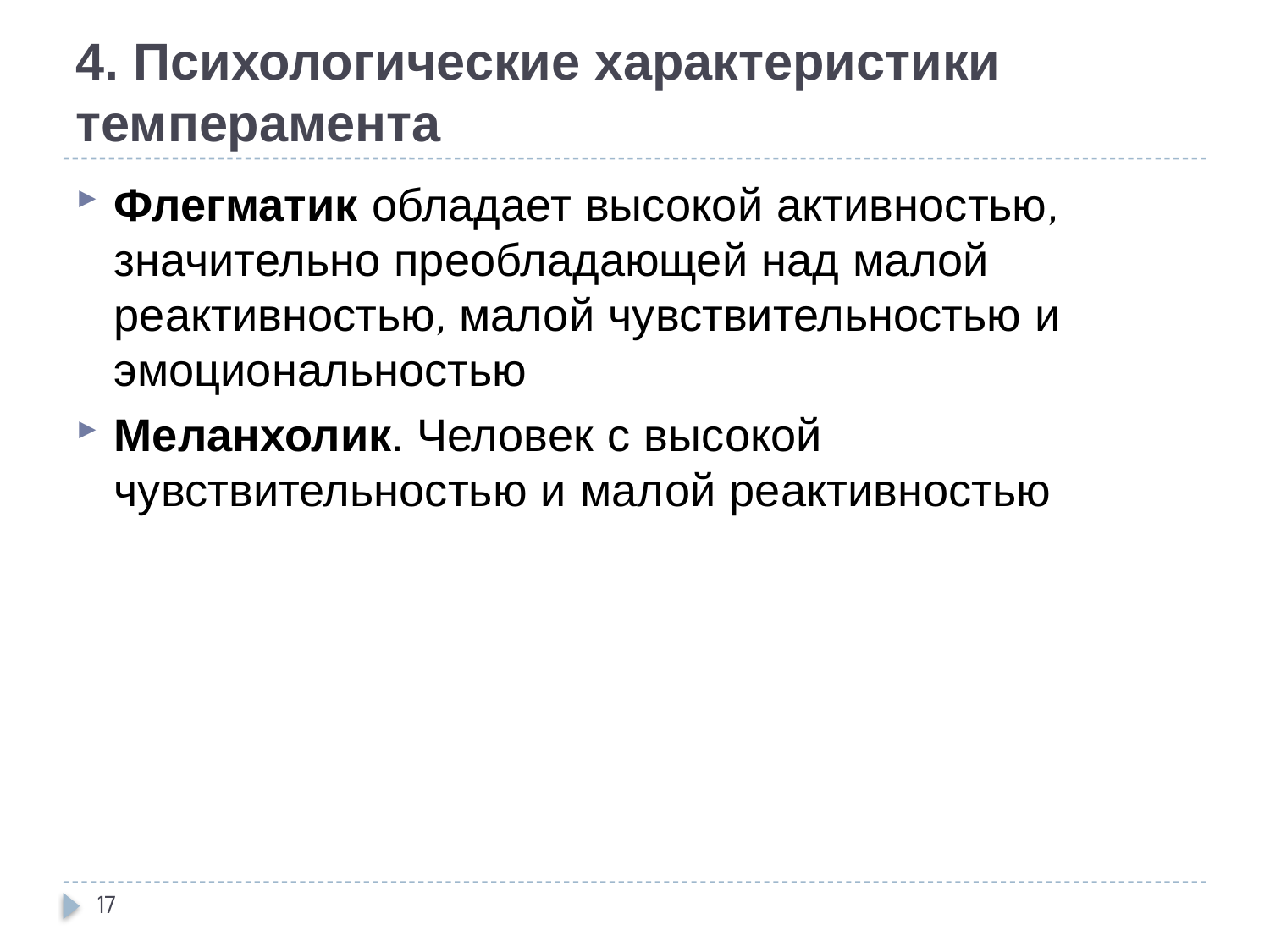

# 4. Психологические характеристики темперамента
Флегматик обладает высокой активностью, значительно преобладающей над малой реактивностью, малой чувствительностью и эмоциональностью
Меланхолик. Человек с высокой чувствительностью и малой реактивностью
17